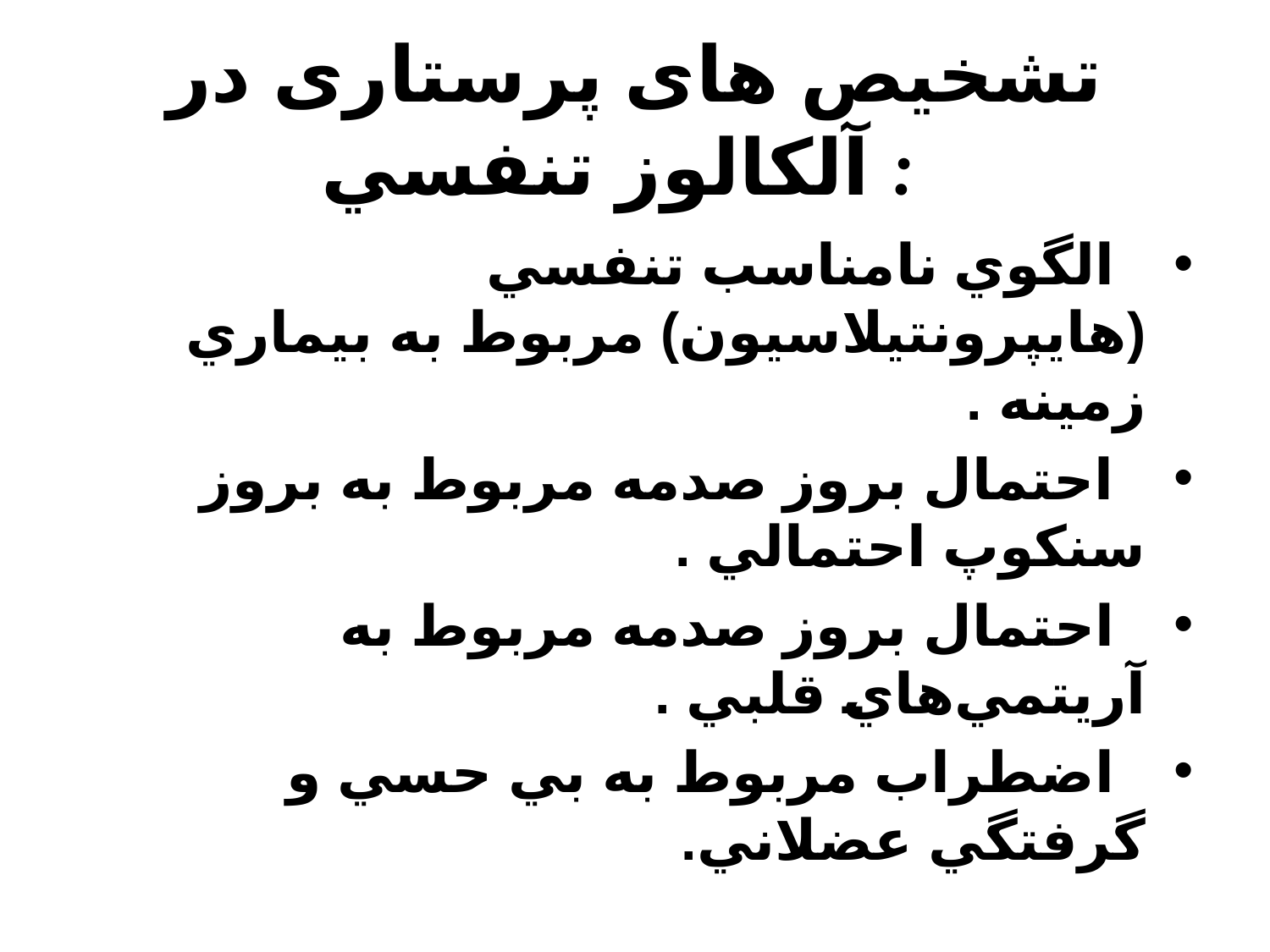

# تشخیص های پرستاری در آلكالوز تنفسي :
  الگوي نامناسب تنفسي (هايپرونتيلاسيون) مربوط به بيماري زمينه .
  احتمال بروز صدمه مربوط به بروز سنكوپ احتمالي .
  احتمال بروز صدمه مربوط به آريتمي‌هاي قلبي .
  اضطراب مربوط به بي حسي و گرفتگي عضلاني.